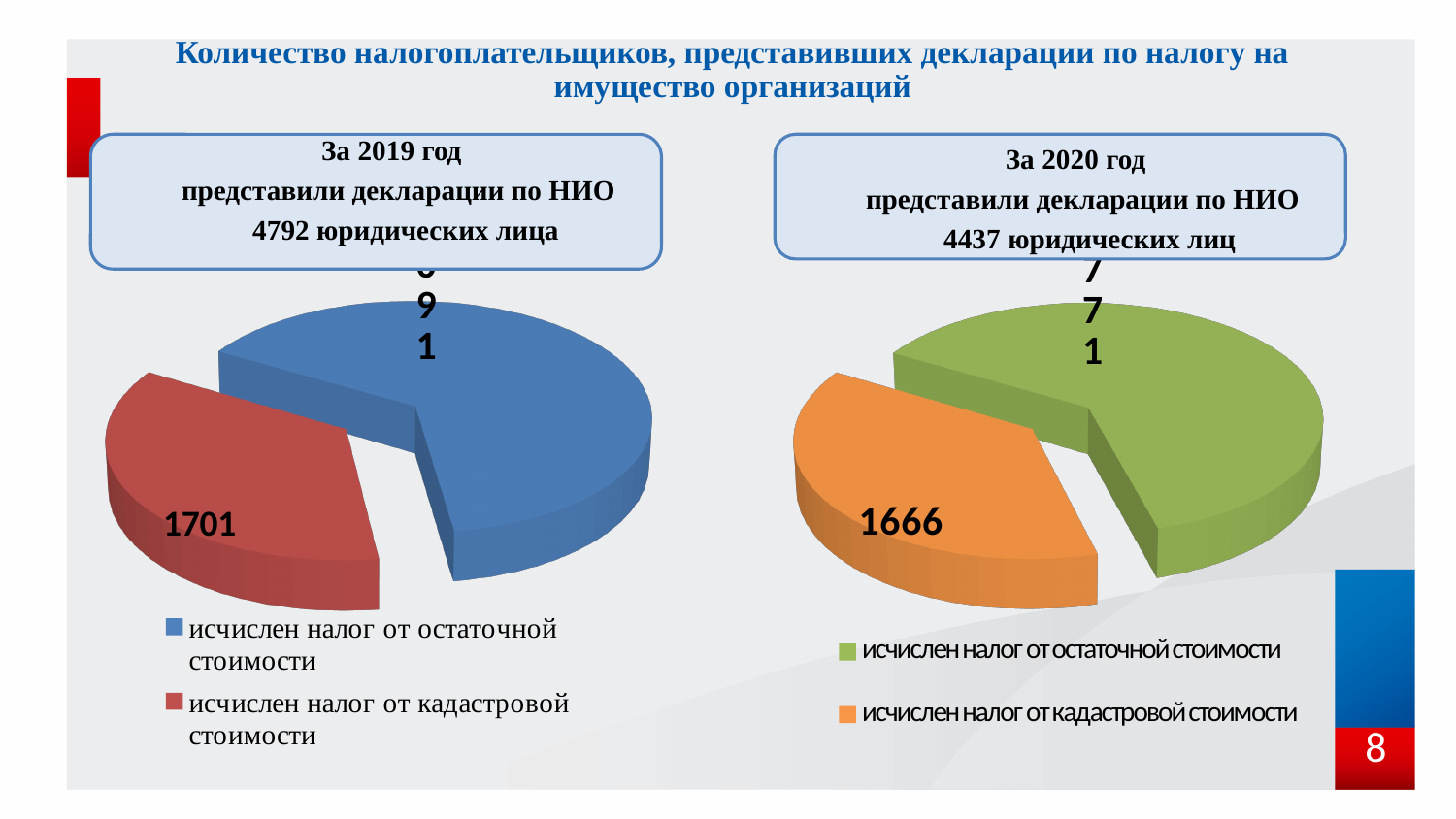

# Количество налогоплательщиков, представивших декларации по налогу на имущество организаций
За 2019 год
представили декларации по НИО
  4792 юридических лица

За 2020 год
представили декларации по НИО
  4437 юридических лиц

[unsupported chart]

[unsupported chart]

8